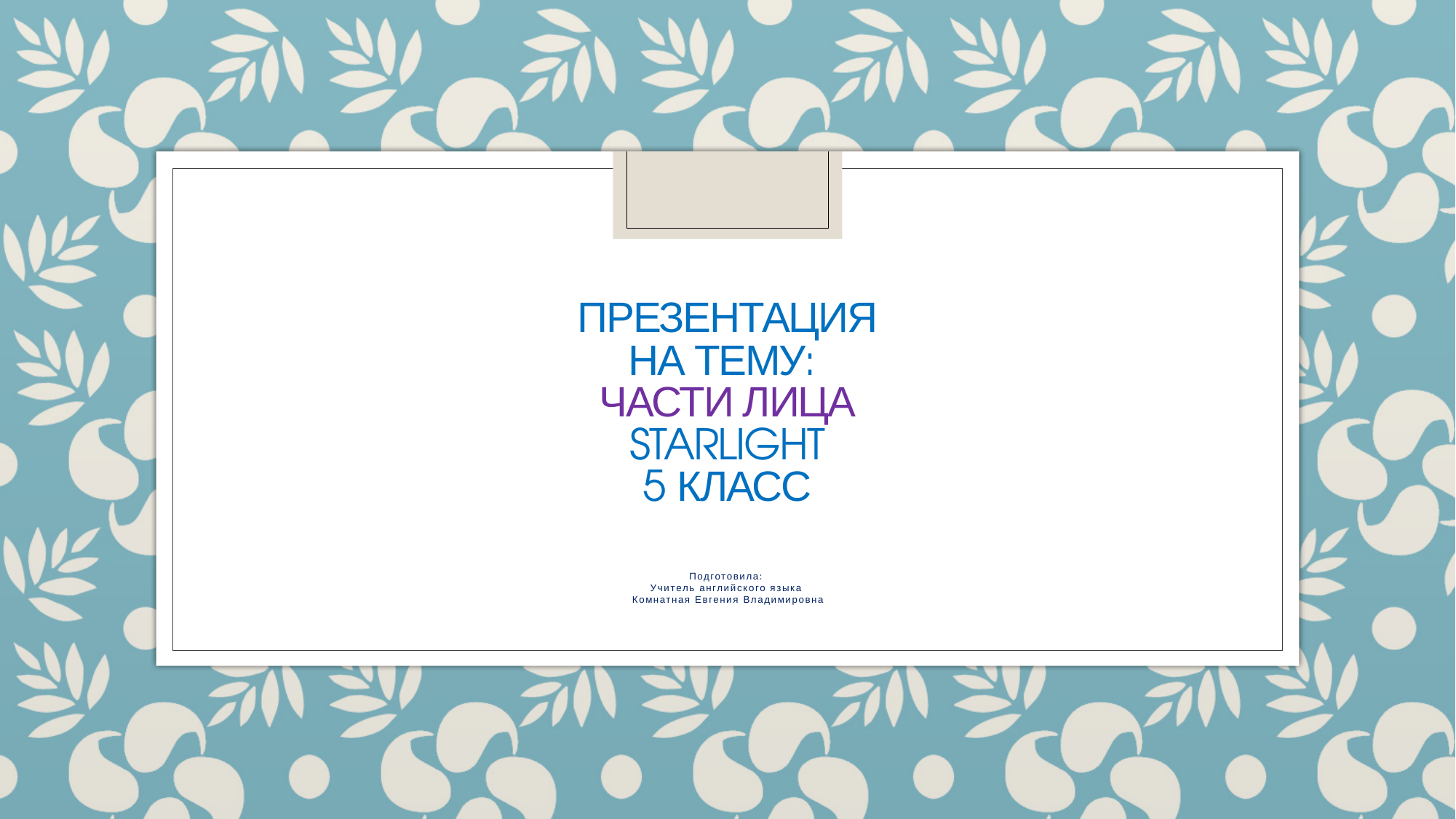

# Презентация на тему: Части лица starlight 5 класс

Подготовила:
Учитель английского языка
Комнатная Евгения Владимировна